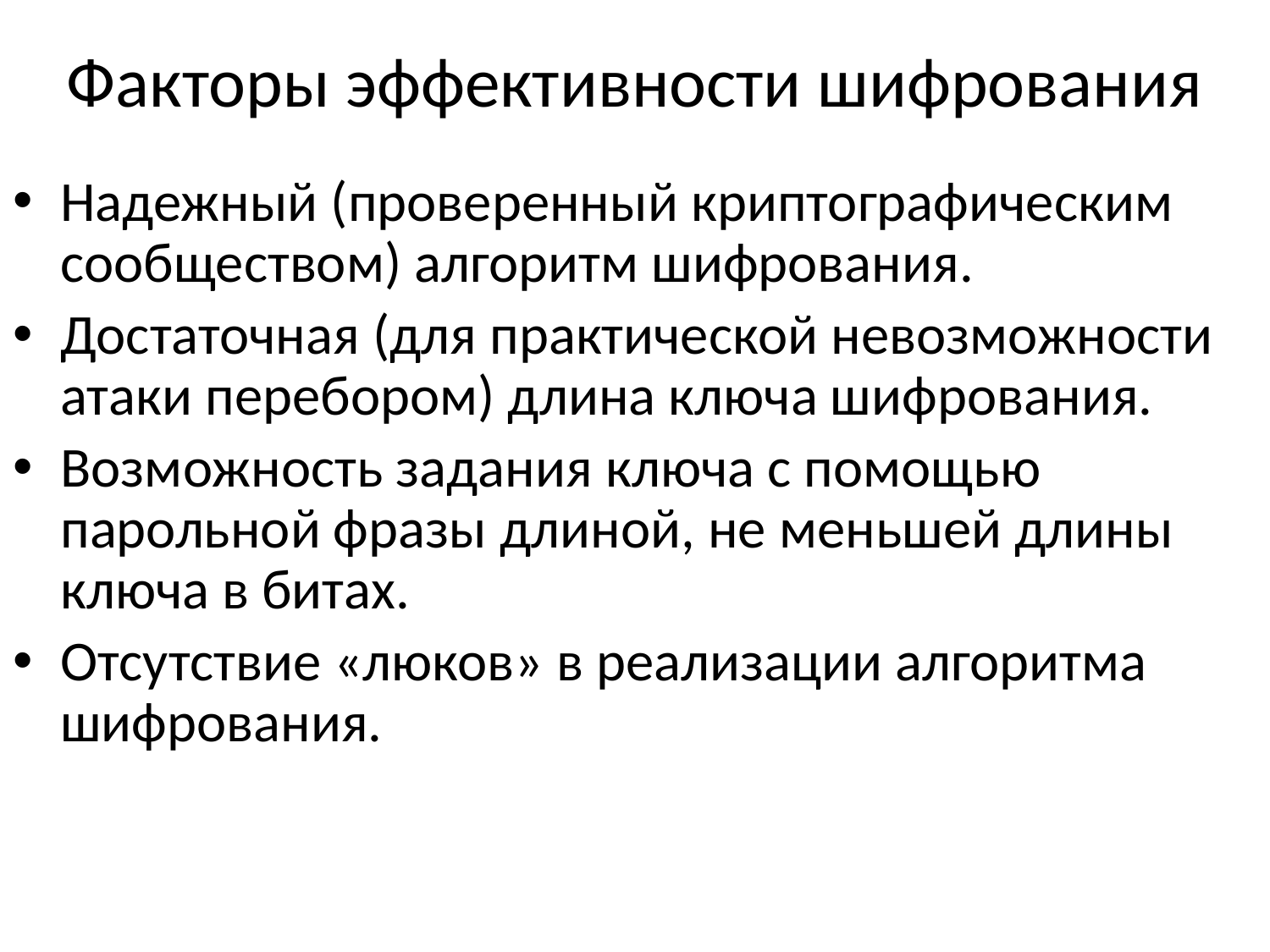

# Факторы эффективности шифрования
Надежный (проверенный криптографическим сообществом) алгоритм шифрования.
Достаточная (для практической невозможности атаки перебором) длина ключа шифрования.
Возможность задания ключа с помощью парольной фразы длиной, не меньшей длины ключа в битах.
Отсутствие «люков» в реализации алгоритма шифрования.